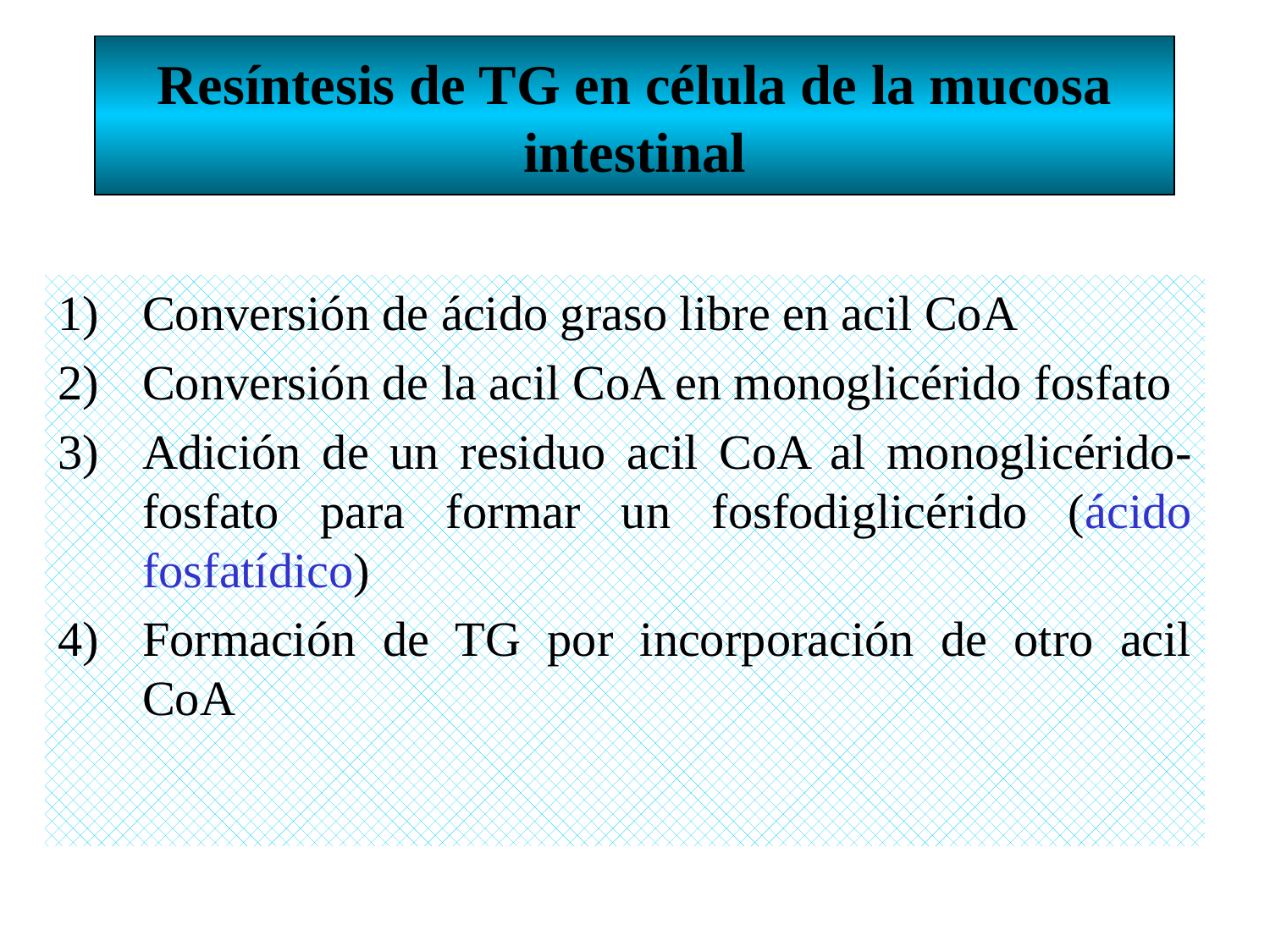

# Resíntesis de TG en célula de la mucosa intestinal
Conversión de ácido graso libre en acil CoA
Conversión de la acil CoA en monoglicérido fosfato
Adición de un residuo acil CoA al monoglicérido- fosfato para formar un fosfodiglicérido (ácido fosfatídico)
Formación de TG por incorporación de otro acil CoA